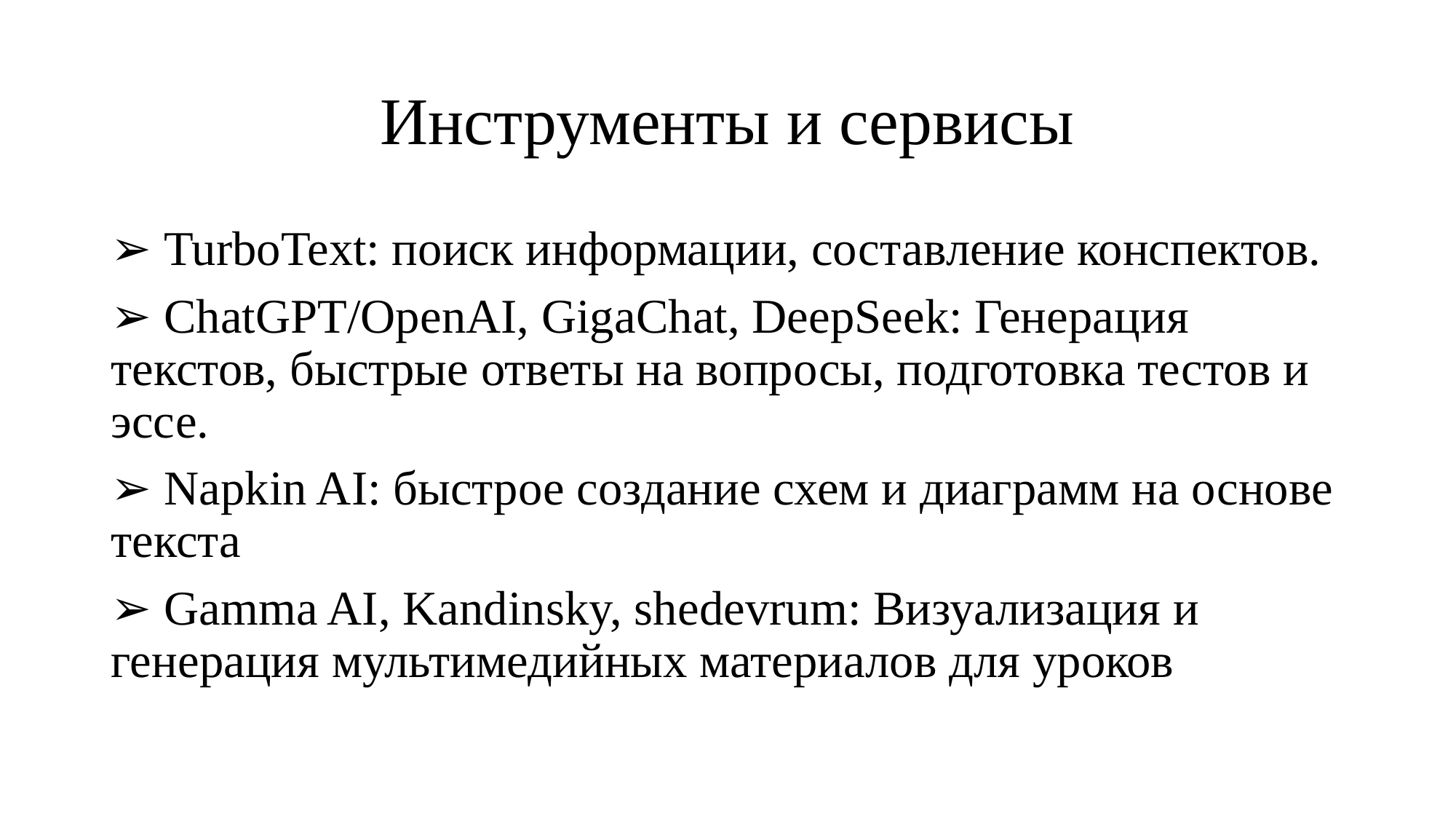

# Инструменты и сервисы
➢ TurboText: поиск информации, составление конспектов.
➢ ChatGPT/OpenAI, GigaChat, DeepSeek: Генерация текстов, быстрые ответы на вопросы, подготовка тестов и эссе.
➢ Napkin AI: быстрое создание схем и диаграмм на основе текста
➢ Gamma AI, Kandinsky, shedevrum: Визуализация и генерация мультимедийных материалов для уроков